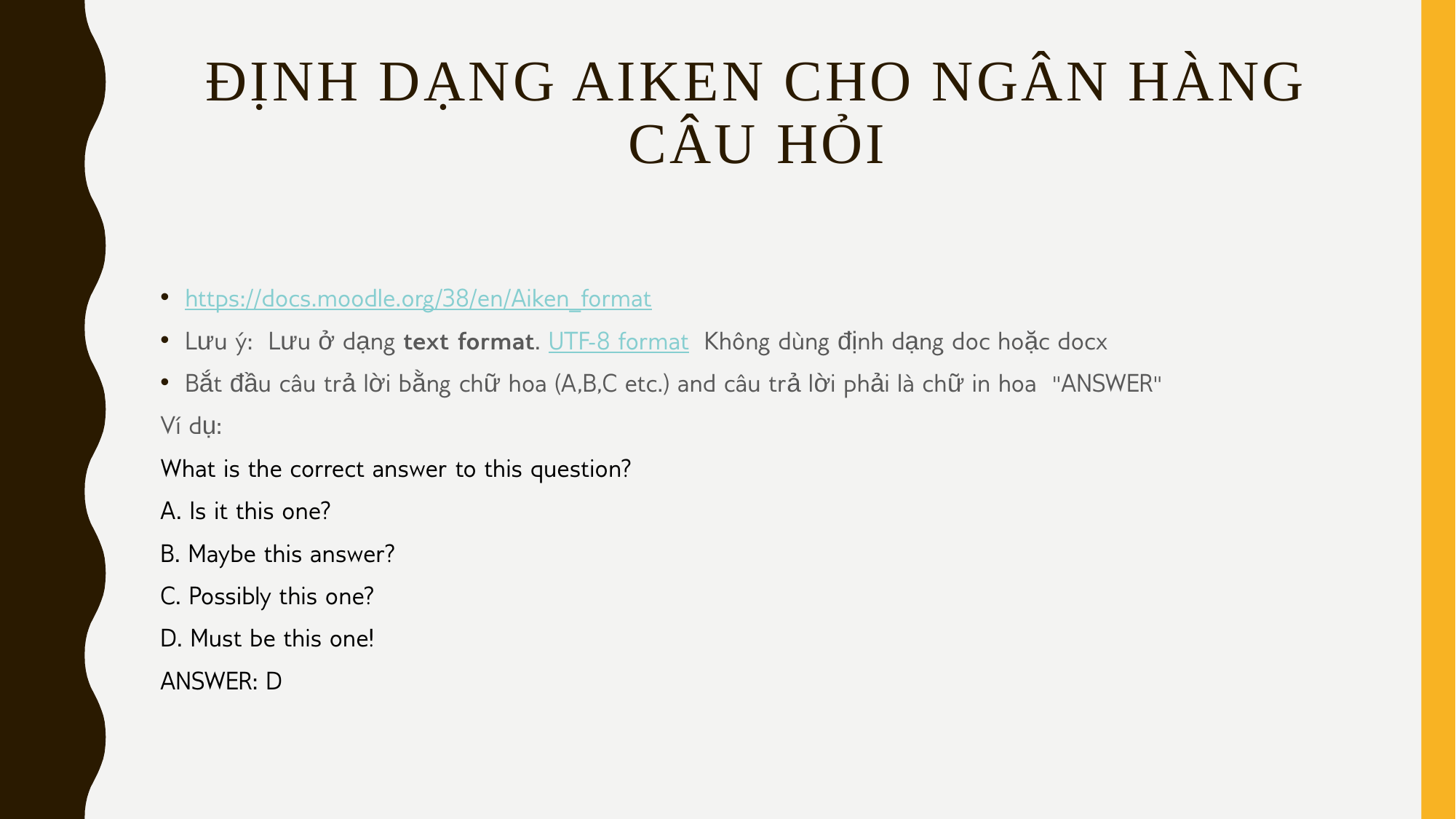

# ĐỊnh dạng Aiken cho ngân hàng câu hỏi
https://docs.moodle.org/38/en/Aiken_format
Lưu ý:  Lưu ở dạng text format. UTF-8 format  Không dùng định dạng doc hoặc docx
Bắt đầu câu trả lời bằng chữ hoa (A,B,C etc.) and câu trả lời phải là chữ in hoa  "ANSWER"
Ví dụ:
What is the correct answer to this question?
A. Is it this one?
B. Maybe this answer?
C. Possibly this one?
D. Must be this one!
ANSWER: D